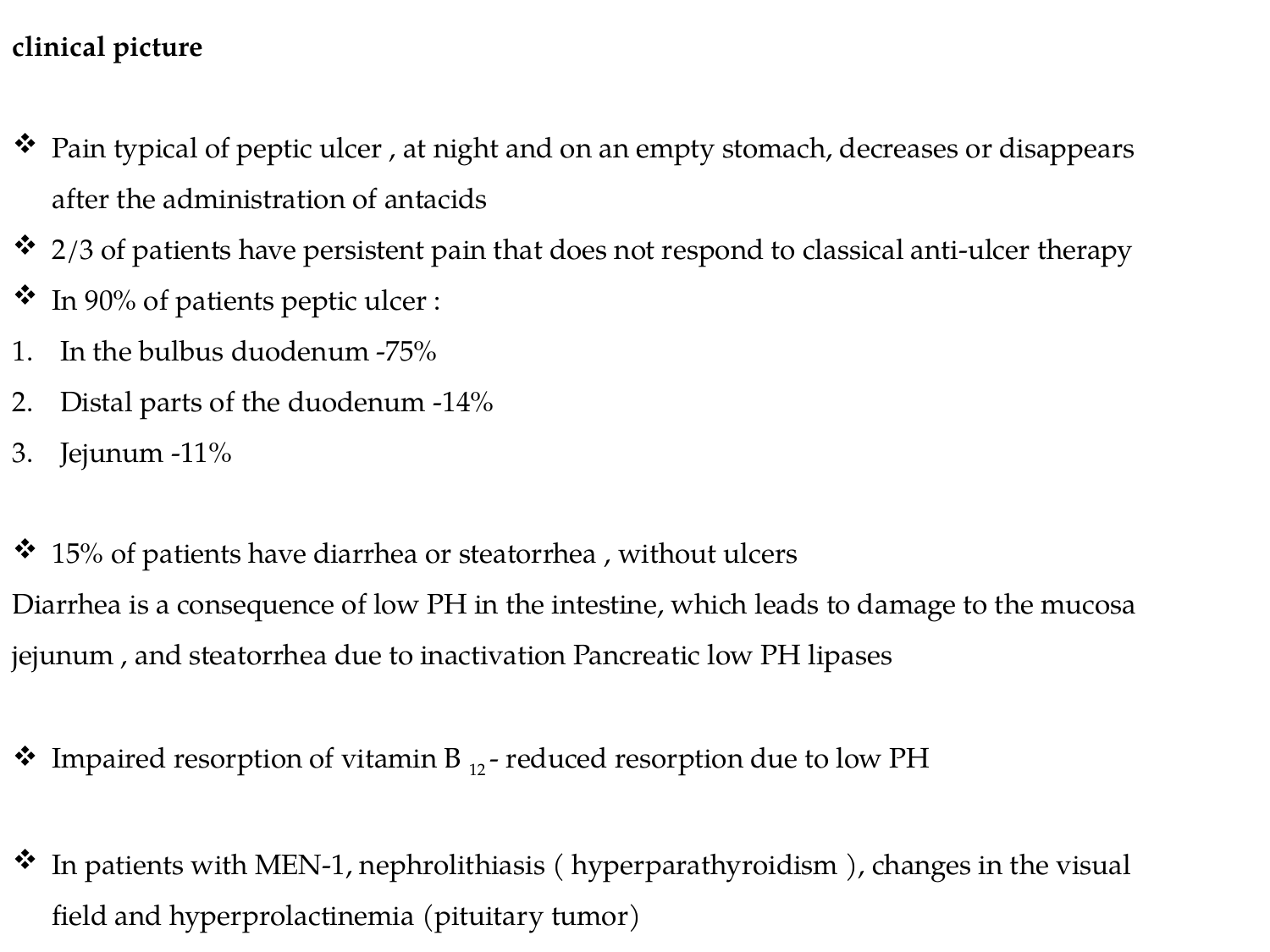

clinical picture

Pain typical of peptic ulcer , at night and on an empty stomach, decreases or disappears after the administration of antacids
2/3 of patients have persistent pain that does not respond to classical anti-ulcer therapy
In 90% of patients peptic ulcer :
In the bulbus duodenum -75%
Distal parts of the duodenum -14%
Jejunum -11%

15% of patients have diarrhea or steatorrhea , without ulcers
Diarrhea is a consequence of low PH in the intestine, which leads to damage to the mucosa
jejunum , and steatorrhea due to inactivation Pancreatic low PH lipases

Impaired resorption of vitamin B 12 - reduced resorption due to low PH

In patients with MEN-1, nephrolithiasis ( hyperparathyroidism ), changes in the visual field and hyperprolactinemia (pituitary tumor)